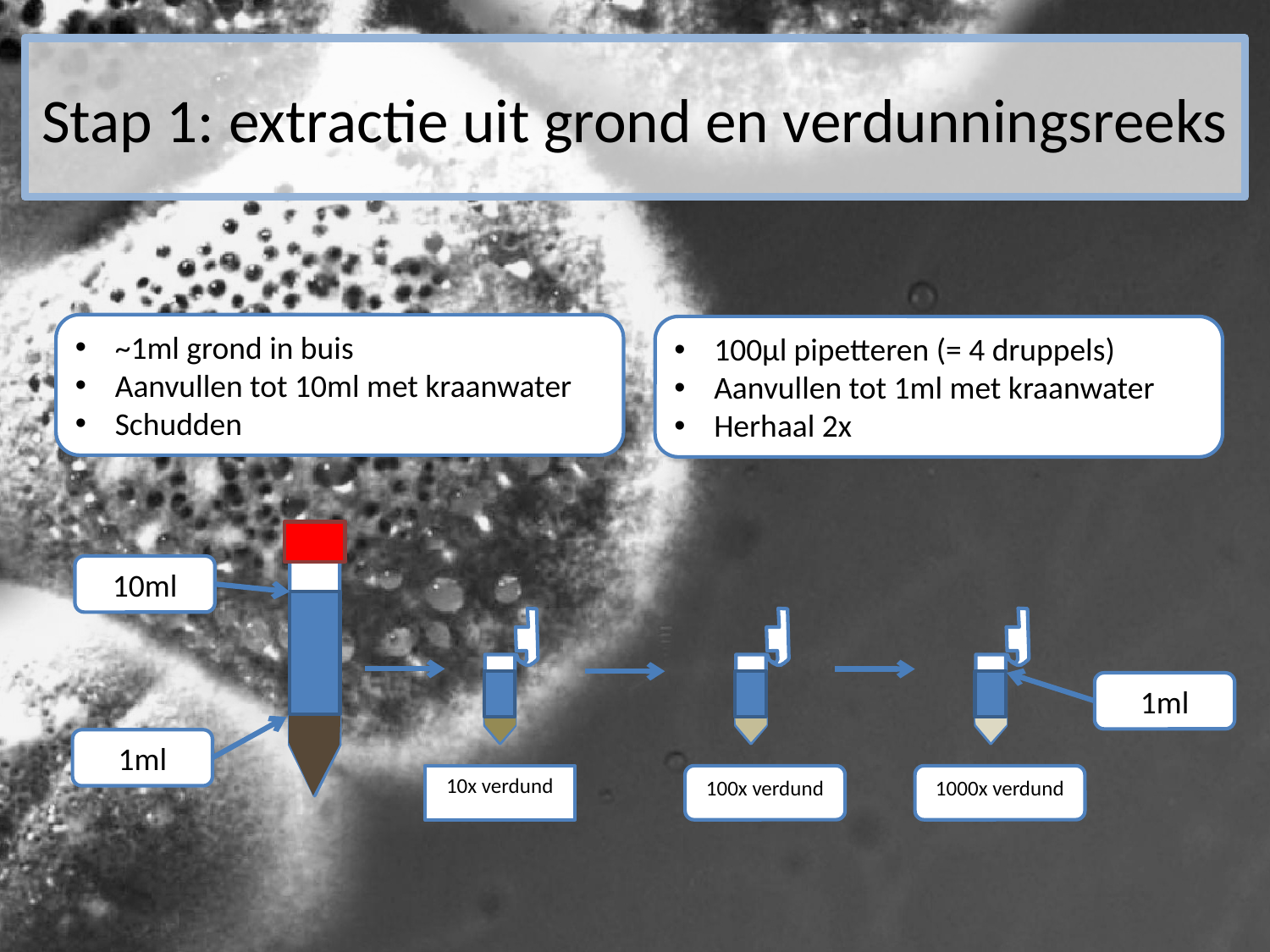

# Stap 1: extractie uit grond en verdunningsreeks
~1ml grond in buis
Aanvullen tot 10ml met kraanwater
Schudden
100µl pipetteren (= 4 druppels)
Aanvullen tot 1ml met kraanwater
Herhaal 2x

10ml
1ml

1ml

10x verdund
100x verdund
1000x verdund